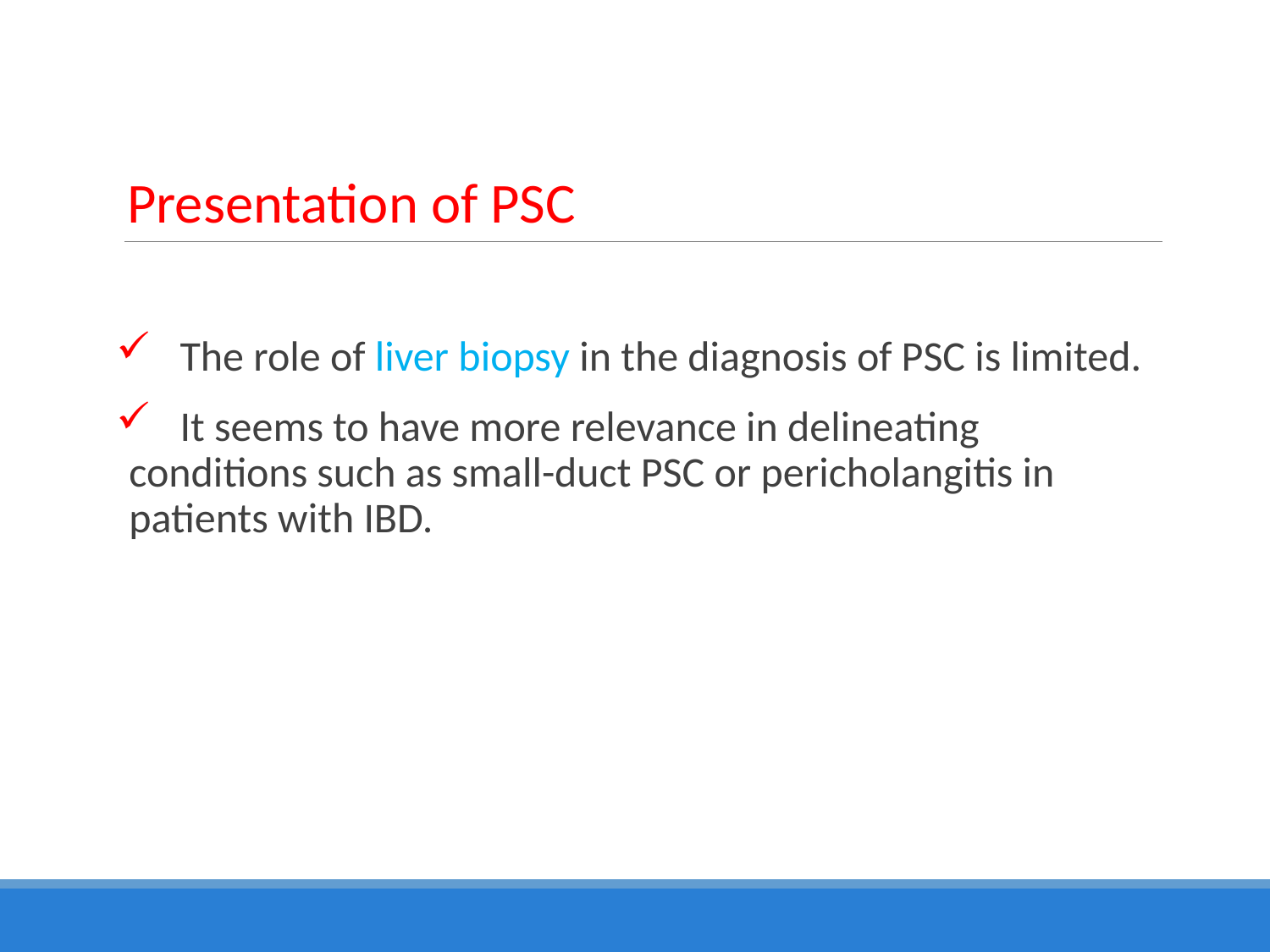

# Presentation of PSC
   The role of liver biopsy in the diagnosis of PSC is limited.
   It seems to have more relevance in delineating conditions such as small-duct PSC or pericholangitis in patients with IBD.